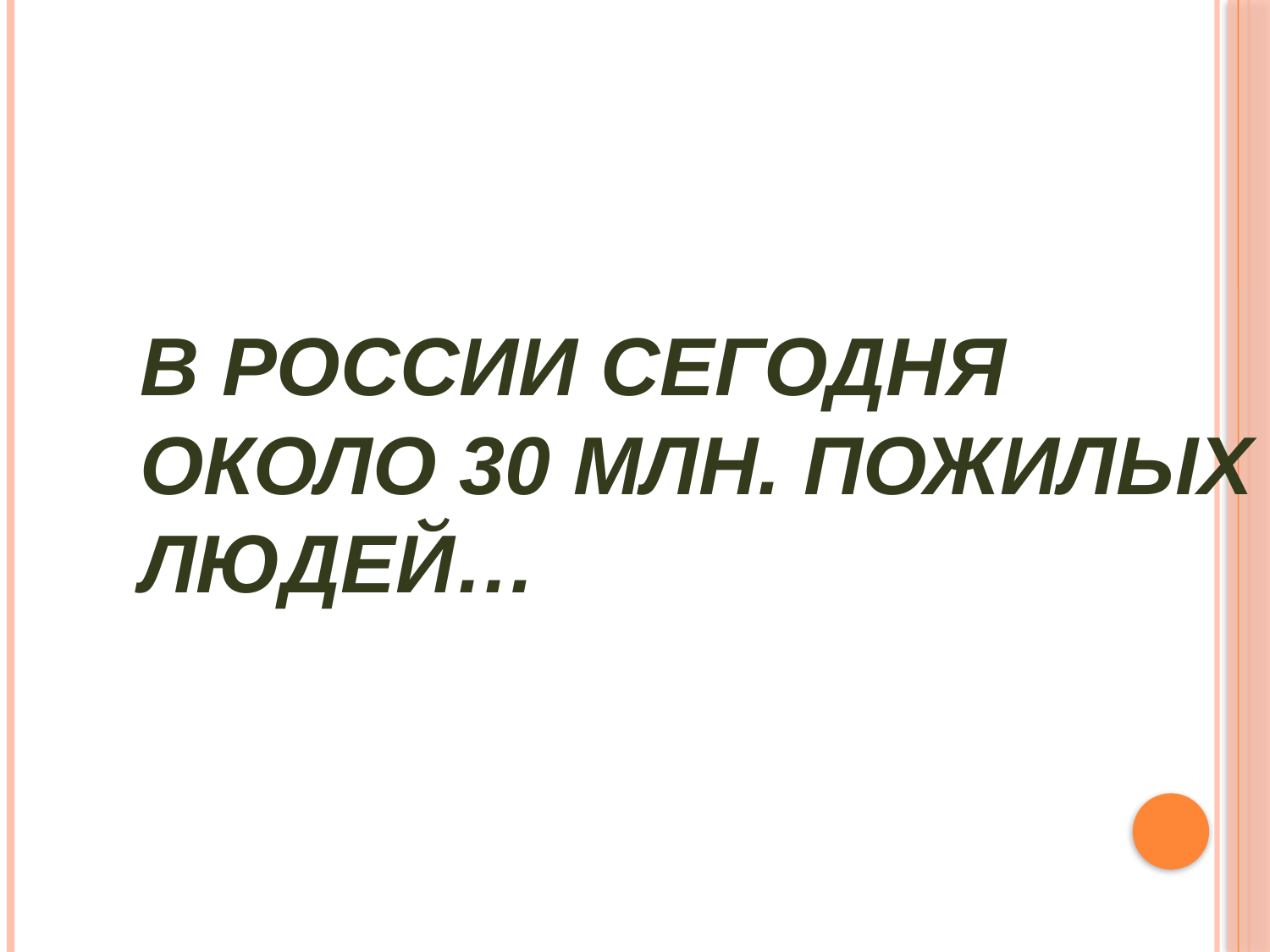

В России сегодня
около 30 млн. пожилых людей…